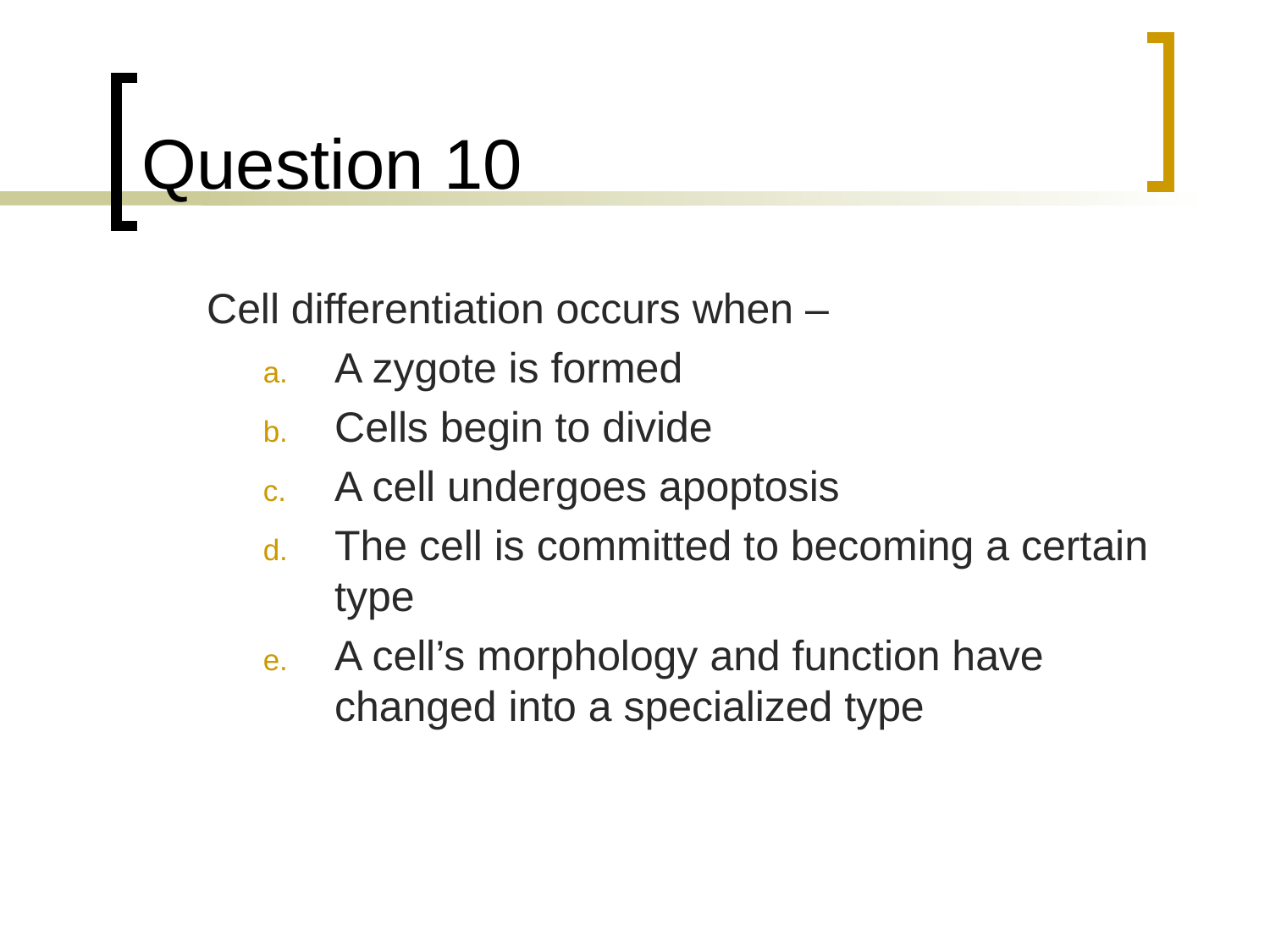

# Question 10
	Cell differentiation occurs when –
A zygote is formed
Cells begin to divide
A cell undergoes apoptosis
The cell is committed to becoming a certain type
A cell’s morphology and function have changed into a specialized type